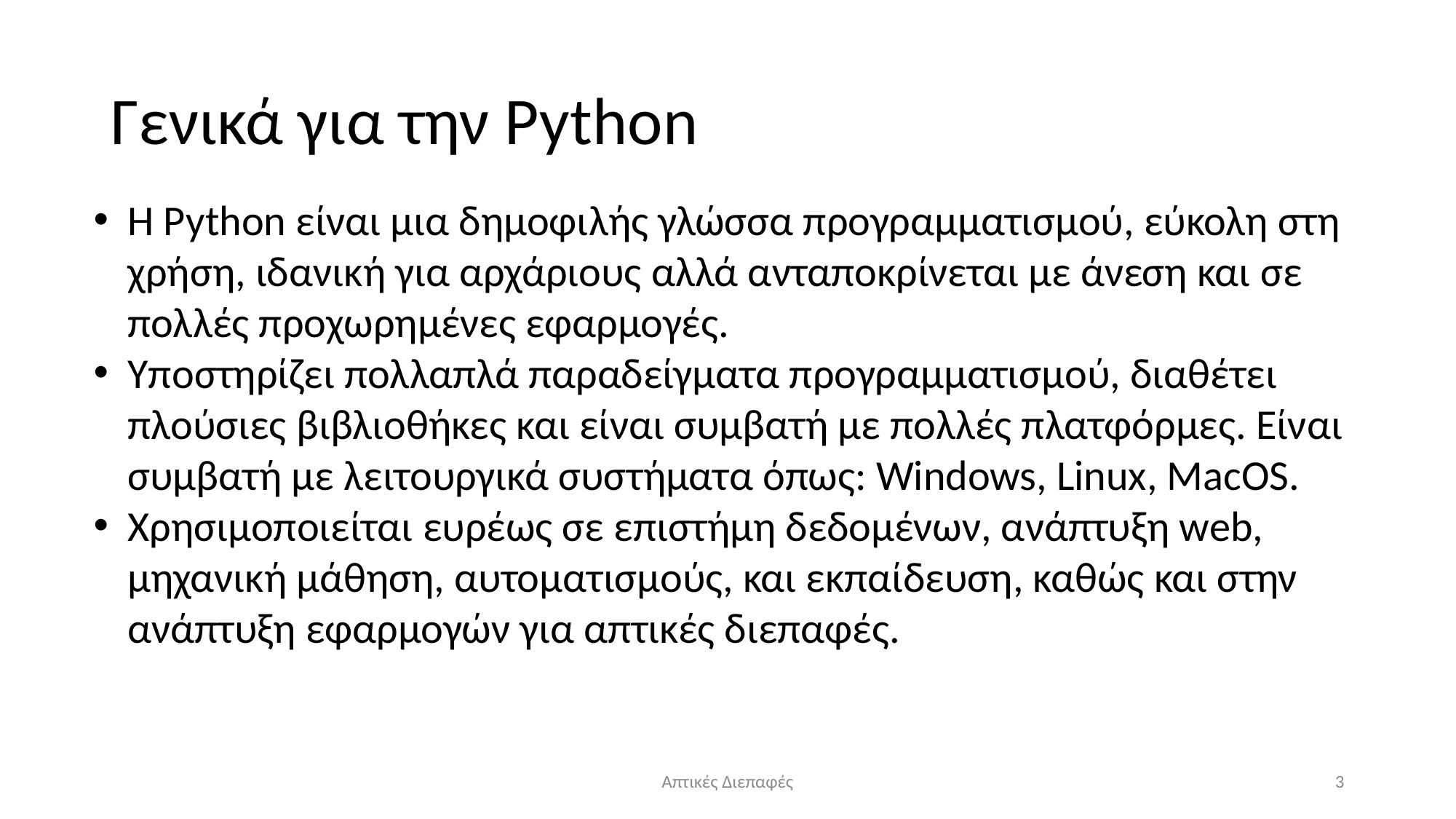

# Γενικά για την Python
Η Python είναι μια δημοφιλής γλώσσα προγραμματισμού, εύκολη στη χρήση, ιδανική για αρχάριους αλλά ανταποκρίνεται με άνεση και σε πολλές προχωρημένες εφαρμογές.
Υποστηρίζει πολλαπλά παραδείγματα προγραμματισμού, διαθέτει πλούσιες βιβλιοθήκες και είναι συμβατή με πολλές πλατφόρμες. Είναι συμβατή με λειτουργικά συστήματα όπως: Windows, Linux, MacOS.
Χρησιμοποιείται ευρέως σε επιστήμη δεδομένων, ανάπτυξη web, μηχανική μάθηση, αυτοματισμούς, και εκπαίδευση, καθώς και στην ανάπτυξη εφαρμογών για απτικές διεπαφές.
Απτικές Διεπαφές
3